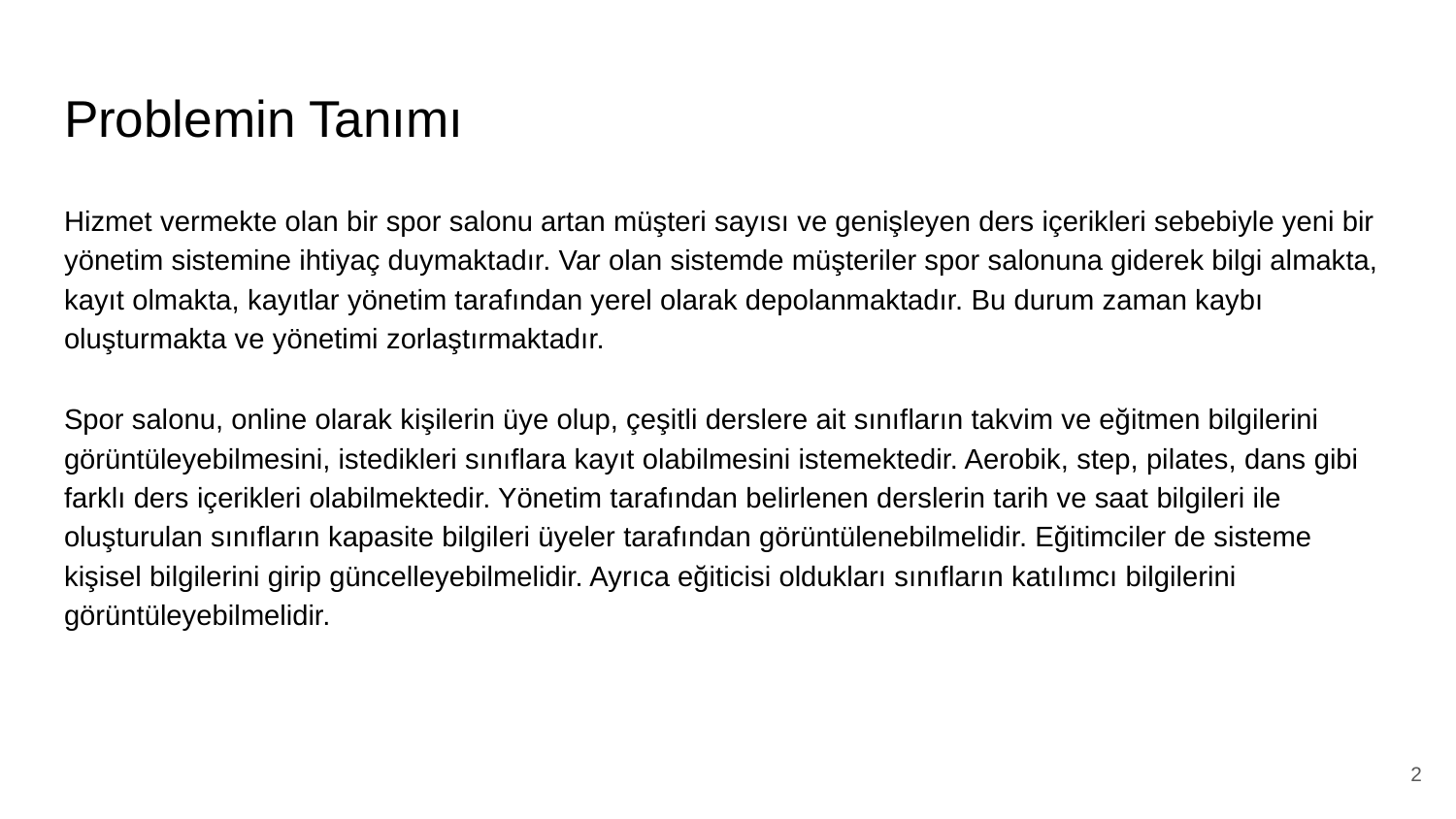

# Problemin Tanımı
Hizmet vermekte olan bir spor salonu artan müşteri sayısı ve genişleyen ders içerikleri sebebiyle yeni bir yönetim sistemine ihtiyaç duymaktadır. Var olan sistemde müşteriler spor salonuna giderek bilgi almakta, kayıt olmakta, kayıtlar yönetim tarafından yerel olarak depolanmaktadır. Bu durum zaman kaybı oluşturmakta ve yönetimi zorlaştırmaktadır.

Spor salonu, online olarak kişilerin üye olup, çeşitli derslere ait sınıfların takvim ve eğitmen bilgilerini görüntüleyebilmesini, istedikleri sınıflara kayıt olabilmesini istemektedir. Aerobik, step, pilates, dans gibi farklı ders içerikleri olabilmektedir. Yönetim tarafından belirlenen derslerin tarih ve saat bilgileri ile oluşturulan sınıfların kapasite bilgileri üyeler tarafından görüntülenebilmelidir. Eğitimciler de sisteme kişisel bilgilerini girip güncelleyebilmelidir. Ayrıca eğiticisi oldukları sınıfların katılımcı bilgilerini görüntüleyebilmelidir.

2